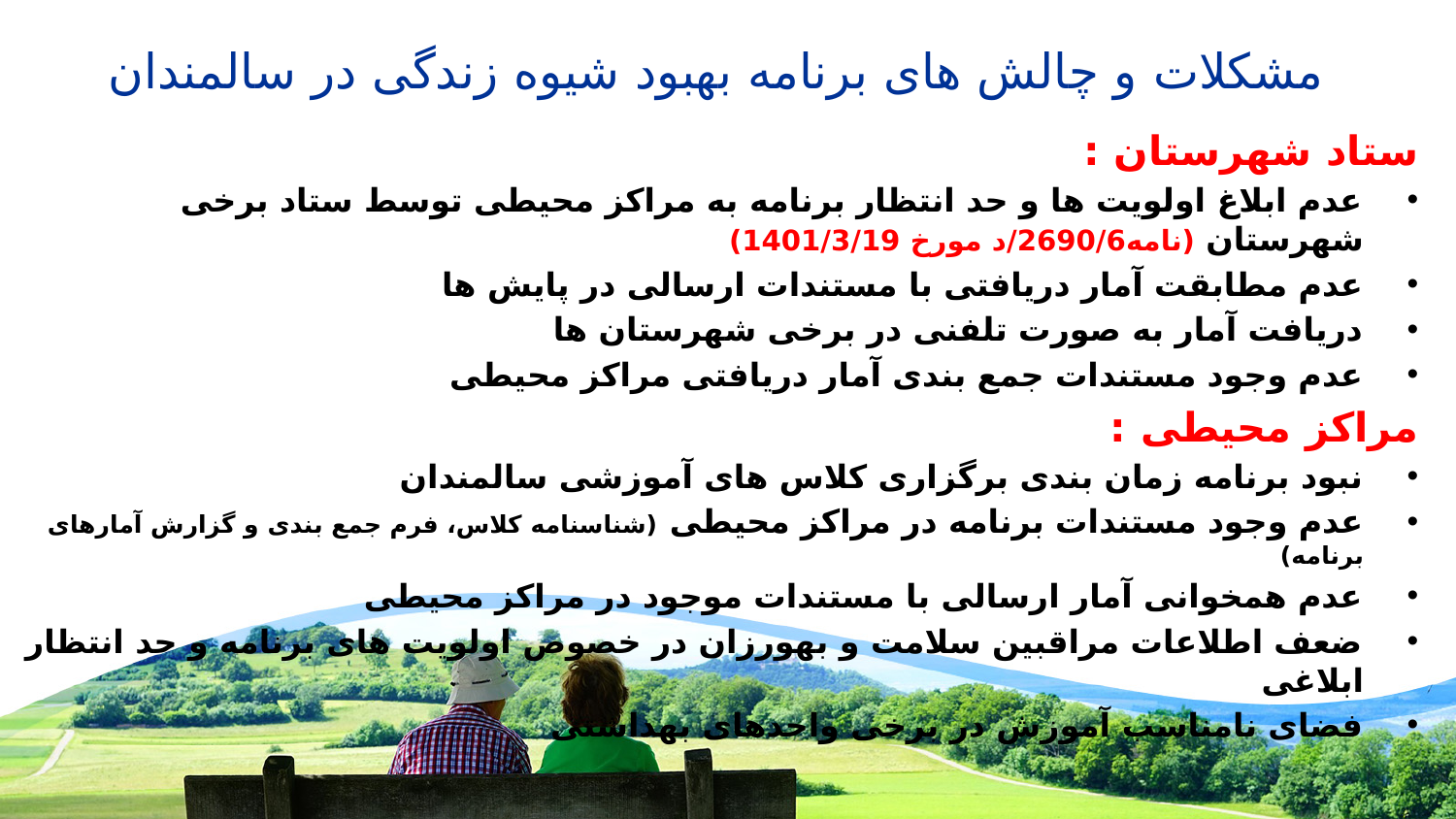

# مشکلات و چالش های برنامه بهبود شیوه زندگی در سالمندان
ستاد شهرستان :
عدم ابلاغ اولویت ها و حد انتظار برنامه به مراکز محیطی توسط ستاد برخی شهرستان (نامه2690/6/د مورخ 1401/3/19)
عدم مطابقت آمار دریافتی با مستندات ارسالی در پایش ها
دریافت آمار به صورت تلفنی در برخی شهرستان ها
عدم وجود مستندات جمع بندی آمار دریافتی مراکز محیطی
مراکز محیطی :
نبود برنامه زمان بندی برگزاری کلاس های آموزشی سالمندان
عدم وجود مستندات برنامه در مراکز محیطی (شناسنامه کلاس، فرم جمع بندی و گزارش آمارهای برنامه)
عدم همخوانی آمار ارسالی با مستندات موجود در مراکز محیطی
ضعف اطلاعات مراقبین سلامت و بهورزان در خصوص اولویت های برنامه و حد انتظار ابلاغی
فضای نامناسب آموزش در برخی واحدهای بهداشتی